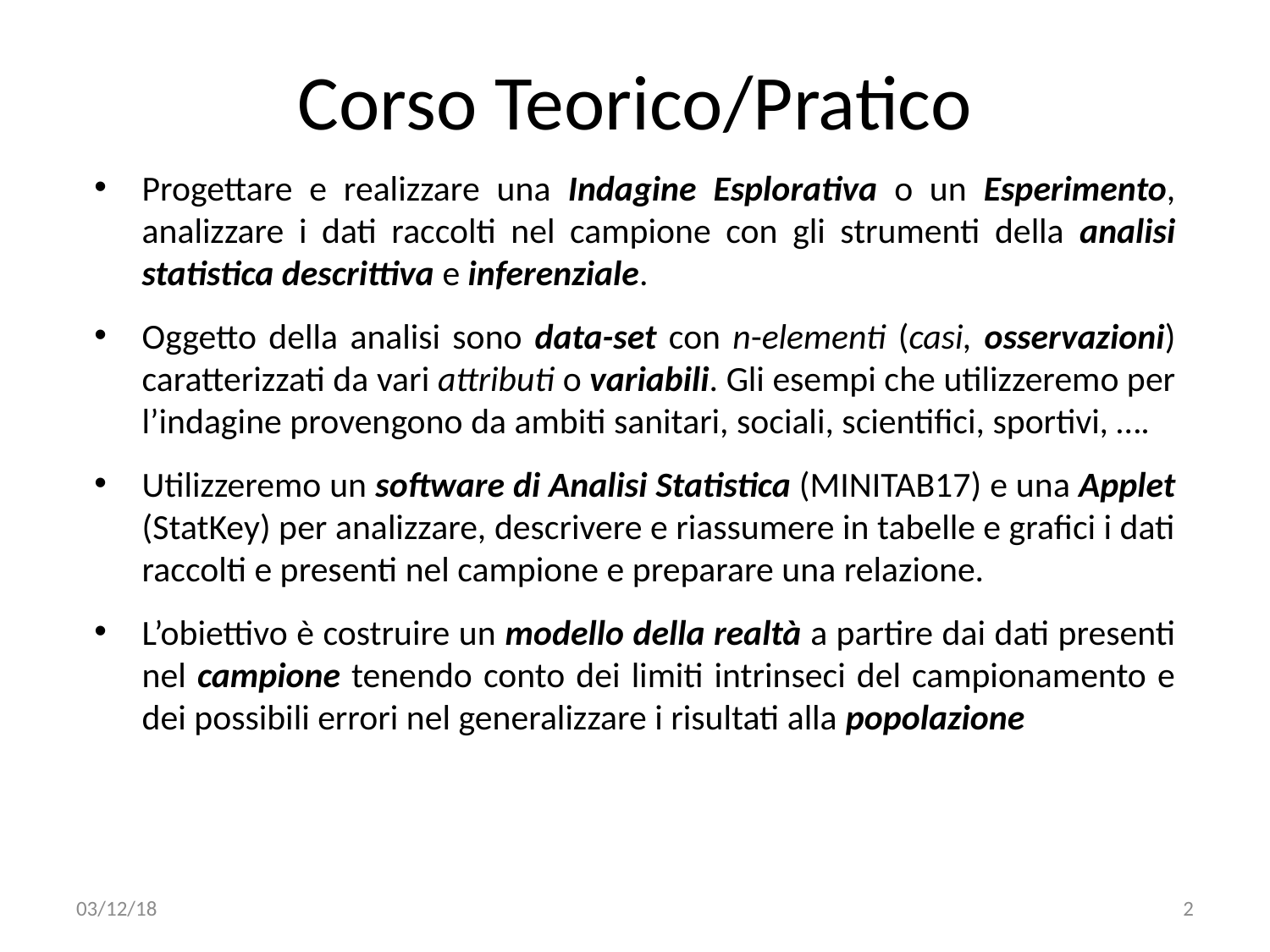

# Corso Teorico/Pratico
Progettare e realizzare una Indagine Esplorativa o un Esperimento, analizzare i dati raccolti nel campione con gli strumenti della analisi statistica descrittiva e inferenziale.
Oggetto della analisi sono data-set con n-elementi (casi, osservazioni) caratterizzati da vari attributi o variabili. Gli esempi che utilizzeremo per l’indagine provengono da ambiti sanitari, sociali, scientifici, sportivi, ….
Utilizzeremo un software di Analisi Statistica (MINITAB17) e una Applet (StatKey) per analizzare, descrivere e riassumere in tabelle e grafici i dati raccolti e presenti nel campione e preparare una relazione.
L’obiettivo è costruire un modello della realtà a partire dai dati presenti nel campione tenendo conto dei limiti intrinseci del campionamento e dei possibili errori nel generalizzare i risultati alla popolazione
03/12/18
2